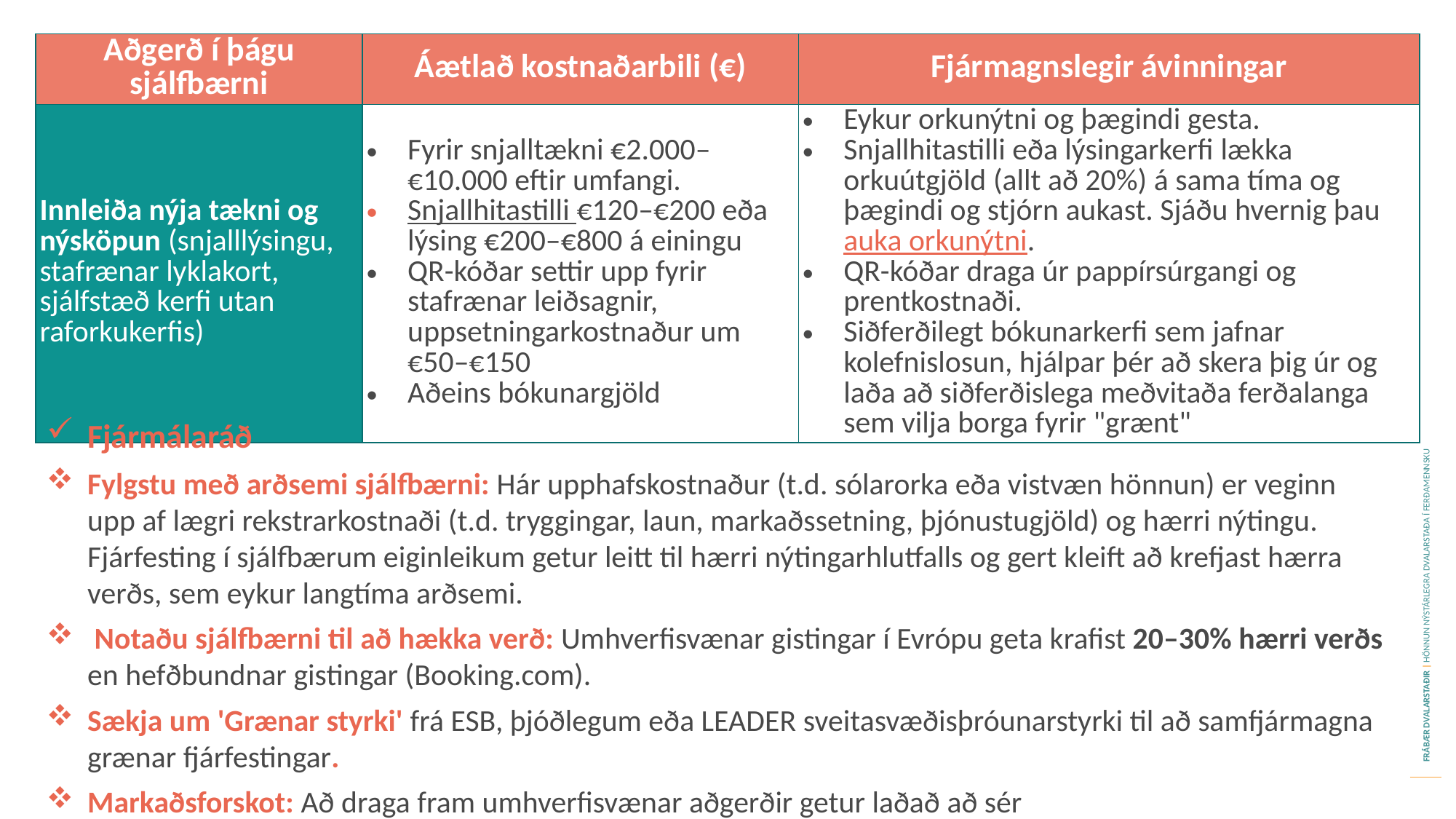

| Aðgerð í þágu sjálfbærni | Áætlað kostnaðarbili (€) | Fjármagnslegir ávinningar |
| --- | --- | --- |
| Innleiða nýja tækni og nýsköpun (snjalllýsingu, stafrænar lyklakort, sjálfstæð kerfi utan raforkukerfis) | Fyrir snjalltækni €2.000–€10.000 eftir umfangi. Snjallhitastilli €120–€200 eða lýsing €200–€800 á einingu QR-kóðar settir upp fyrir stafrænar leiðsagnir, uppsetningarkostnaður um €50–€150 Aðeins bókunargjöld | Eykur orkunýtni og þægindi gesta. Snjallhitastilli eða lýsingarkerfi lækka orkuútgjöld (allt að 20%) á sama tíma og þægindi og stjórn aukast. Sjáðu hvernig þau auka orkunýtni. QR-kóðar draga úr pappírsúrgangi og prentkostnaði. Siðferðilegt bókunarkerfi sem jafnar kolefnislosun, hjálpar þér að skera þig úr og laða að siðferðislega meðvitaða ferðalanga sem vilja borga fyrir "grænt" |
Fjármálaráð
Fylgstu með arðsemi sjálfbærni: Hár upphafskostnaður (t.d. sólarorka eða vistvæn hönnun) er veginn upp af lægri rekstrarkostnaði (t.d. tryggingar, laun, markaðssetning, þjónustugjöld) og hærri nýtingu. Fjárfesting í sjálfbærum eiginleikum getur leitt til hærri nýtingarhlutfalls og gert kleift að krefjast hærra verðs, sem eykur langtíma arðsemi.
 Notaðu sjálfbærni til að hækka verð: Umhverfisvænar gistingar í Evrópu geta krafist 20–30% hærri verðs en hefðbundnar gistingar (Booking.com).
Sækja um 'Grænar styrki' frá ESB, þjóðlegum eða LEADER sveitasvæðisþróunarstyrki til að samfjármagna grænar fjárfestingar.
Markaðsforskot: Að draga fram umhverfisvænar aðgerðir getur laðað að sér umhverfisvitundarferðamenn og aðgreint gististaðinn þinn á markaðnum.